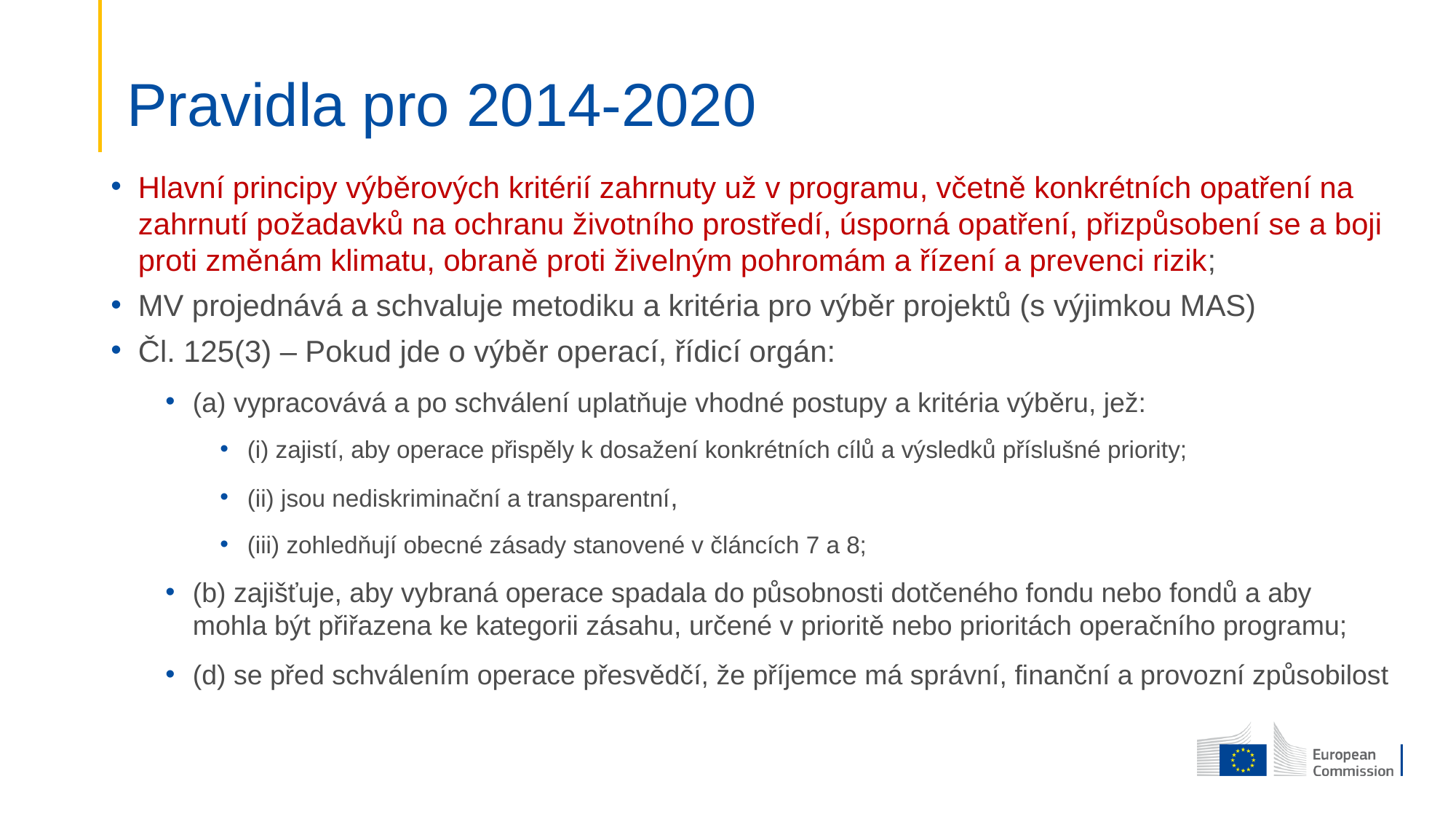

# Pravidla pro 2014-2020
Hlavní principy výběrových kritérií zahrnuty už v programu, včetně konkrétních opatření na zahrnutí požadavků na ochranu životního prostředí, úsporná opatření, přizpůsobení se a boji proti změnám klimatu, obraně proti živelným pohromám a řízení a prevenci rizik;
MV projednává a schvaluje metodiku a kritéria pro výběr projektů (s výjimkou MAS)
Čl. 125(3) – Pokud jde o výběr operací, řídicí orgán:
(a) vypracovává a po schválení uplatňuje vhodné postupy a kritéria výběru, jež:
(i) zajistí, aby operace přispěly k dosažení konkrétních cílů a výsledků příslušné priority;
(ii) jsou nediskriminační a transparentní,
(iii) zohledňují obecné zásady stanovené v článcích 7 a 8;
(b) zajišťuje, aby vybraná operace spadala do působnosti dotčeného fondu nebo fondů a aby mohla být přiřazena ke kategorii zásahu, určené v prioritě nebo prioritách operačního programu;
(d) se před schválením operace přesvědčí, že příjemce má správní, finanční a provozní způsobilost